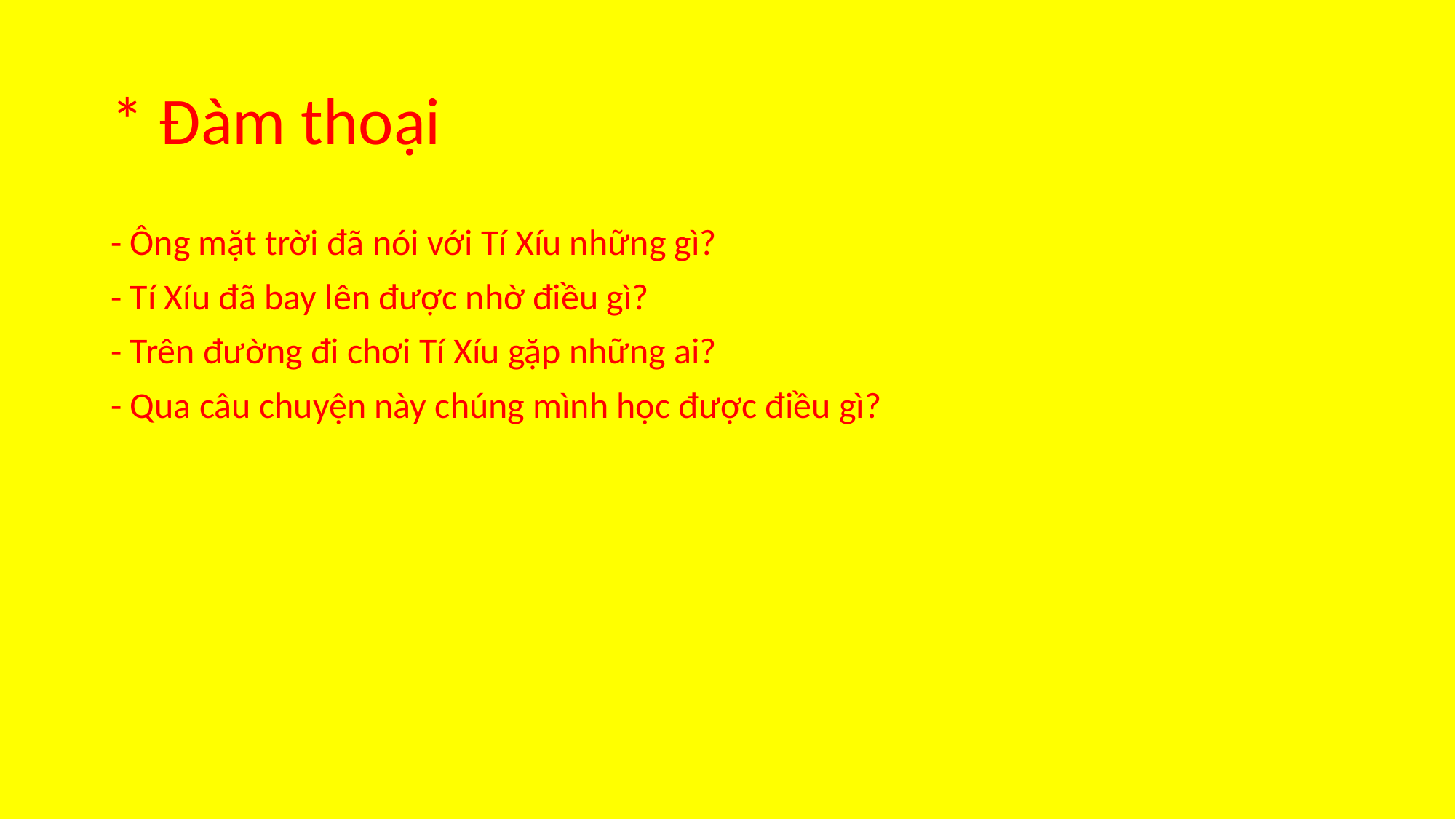

# * Đàm thoại
- Ông mặt trời đã nói với Tí Xíu những gì?
- Tí Xíu đã bay lên được nhờ điều gì?
- Trên đường đi chơi Tí Xíu gặp những ai?
- Qua câu chuyện này chúng mình học được điều gì?